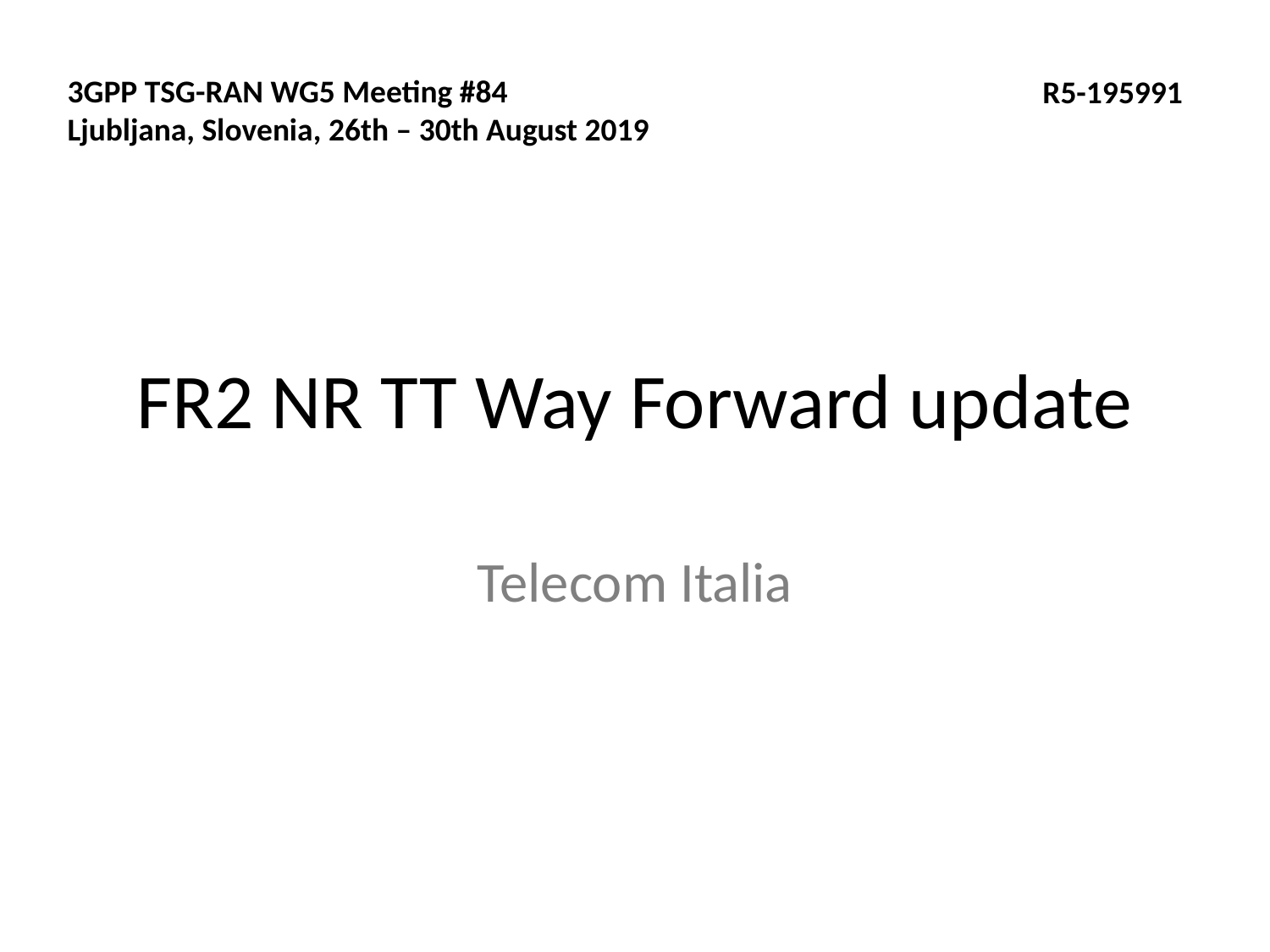

3GPP TSG-RAN WG5 Meeting #84
Ljubljana, Slovenia, 26th – 30th August 2019

  R5-195991
# FR2 NR TT Way Forward update
Telecom Italia